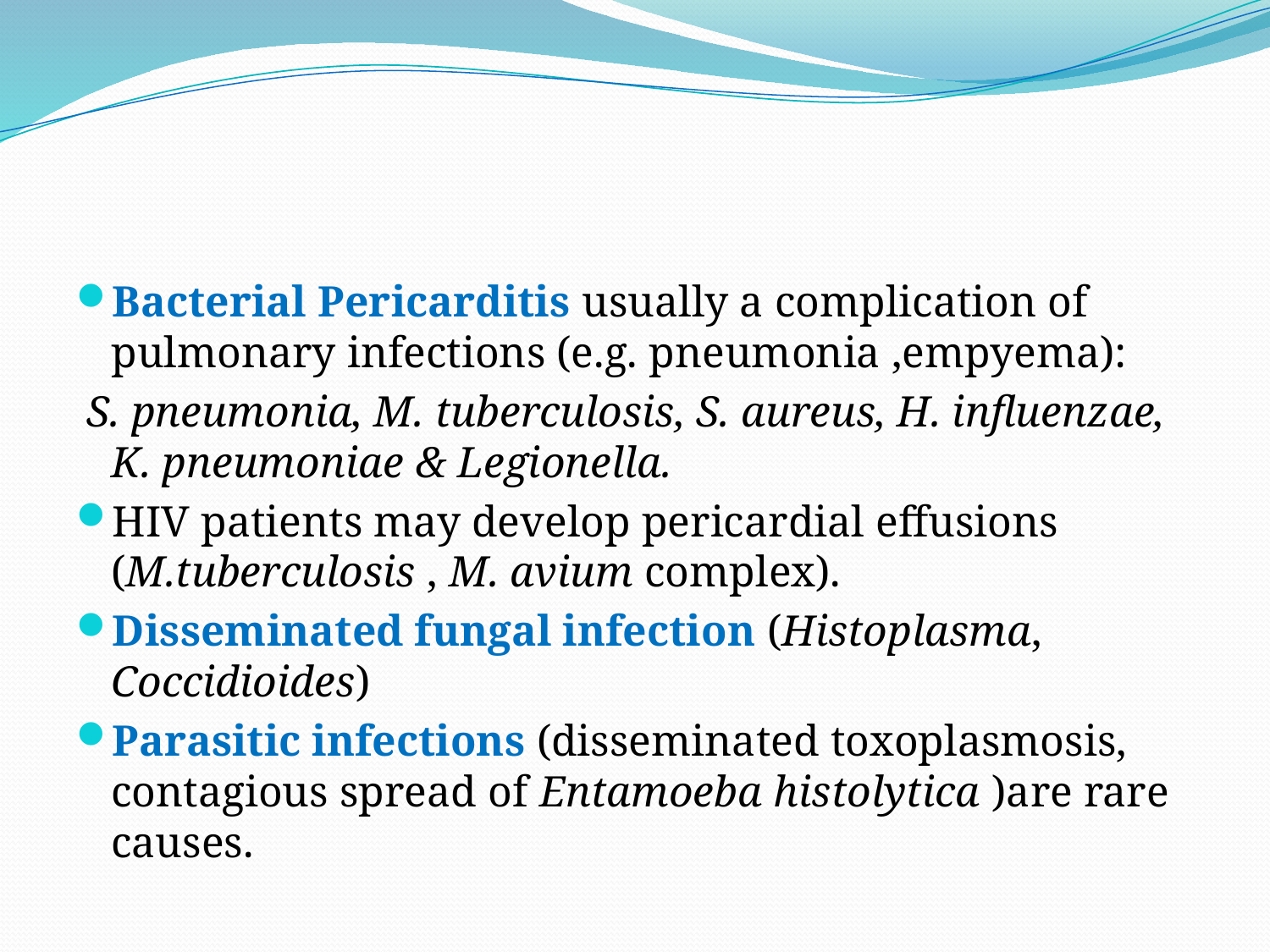

#
Bacterial Pericarditis usually a complication of pulmonary infections (e.g. pneumonia ,empyema):
 S. pneumonia, M. tuberculosis, S. aureus, H. influenzae, K. pneumoniae & Legionella.
HIV patients may develop pericardial effusions (M.tuberculosis , M. avium complex).
Disseminated fungal infection (Histoplasma, Coccidioides)
Parasitic infections (disseminated toxoplasmosis, contagious spread of Entamoeba histolytica )are rare causes.